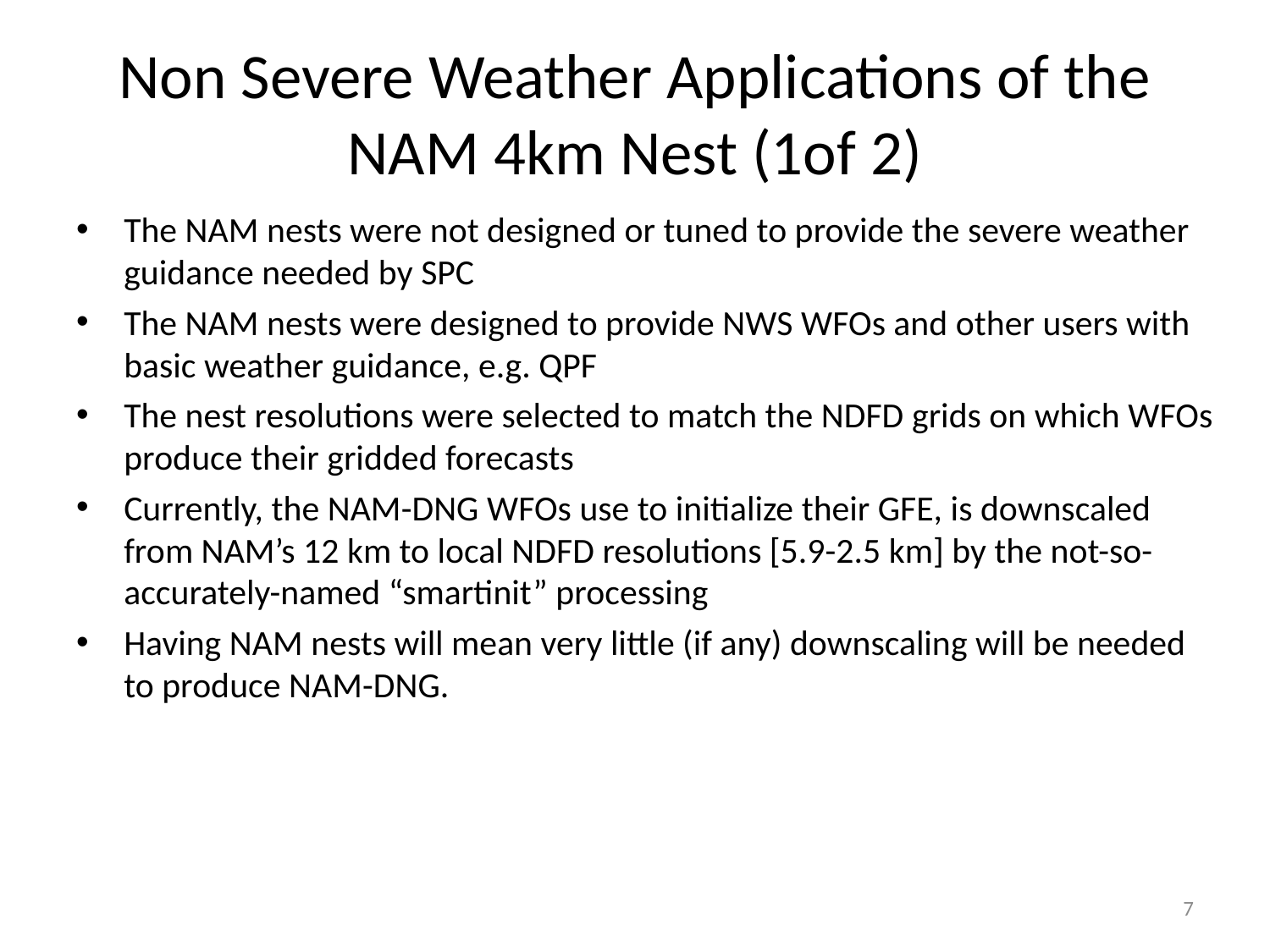

# Non Severe Weather Applications of the NAM 4km Nest (1of 2)
The NAM nests were not designed or tuned to provide the severe weather guidance needed by SPC
The NAM nests were designed to provide NWS WFOs and other users with basic weather guidance, e.g. QPF
The nest resolutions were selected to match the NDFD grids on which WFOs produce their gridded forecasts
Currently, the NAM-DNG WFOs use to initialize their GFE, is downscaled from NAM’s 12 km to local NDFD resolutions [5.9-2.5 km] by the not-so-accurately-named “smartinit” processing
Having NAM nests will mean very little (if any) downscaling will be needed to produce NAM-DNG.
7